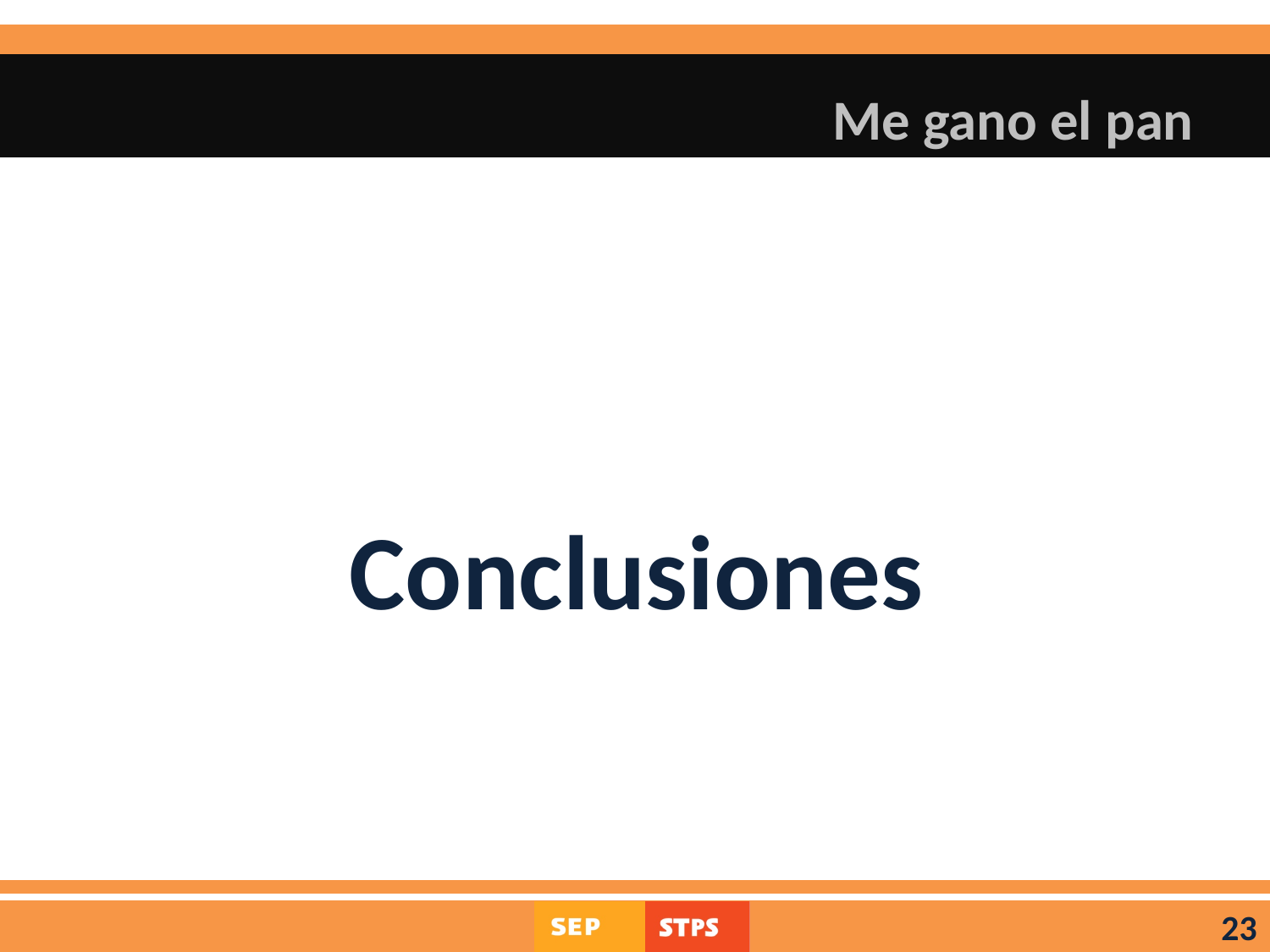

# Me gano el pan
Conclusiones
23